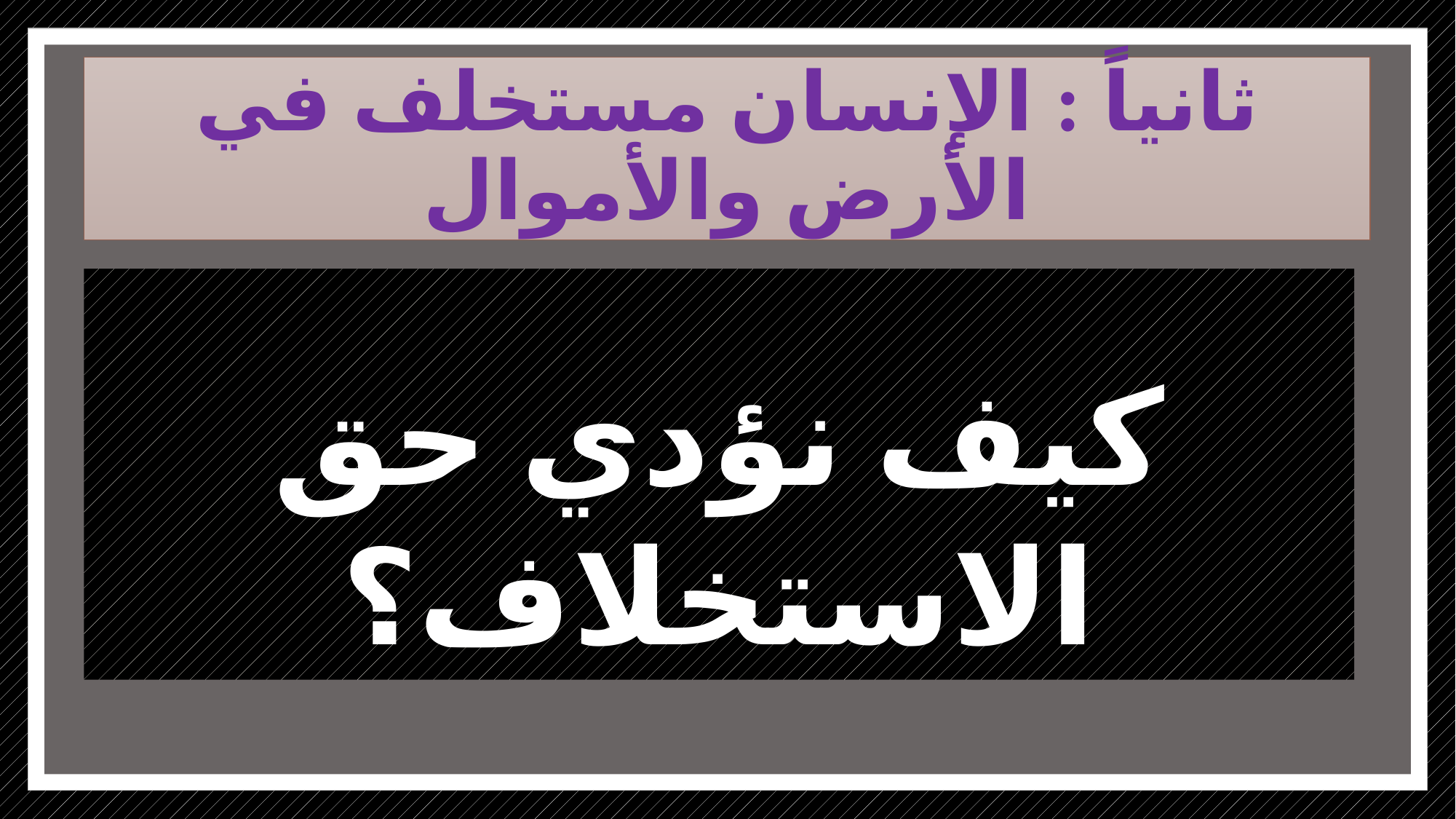

# ثانياً : الإنسان مستخلف في الأرض والأموال

كيف نؤدي حق الاستخلاف؟